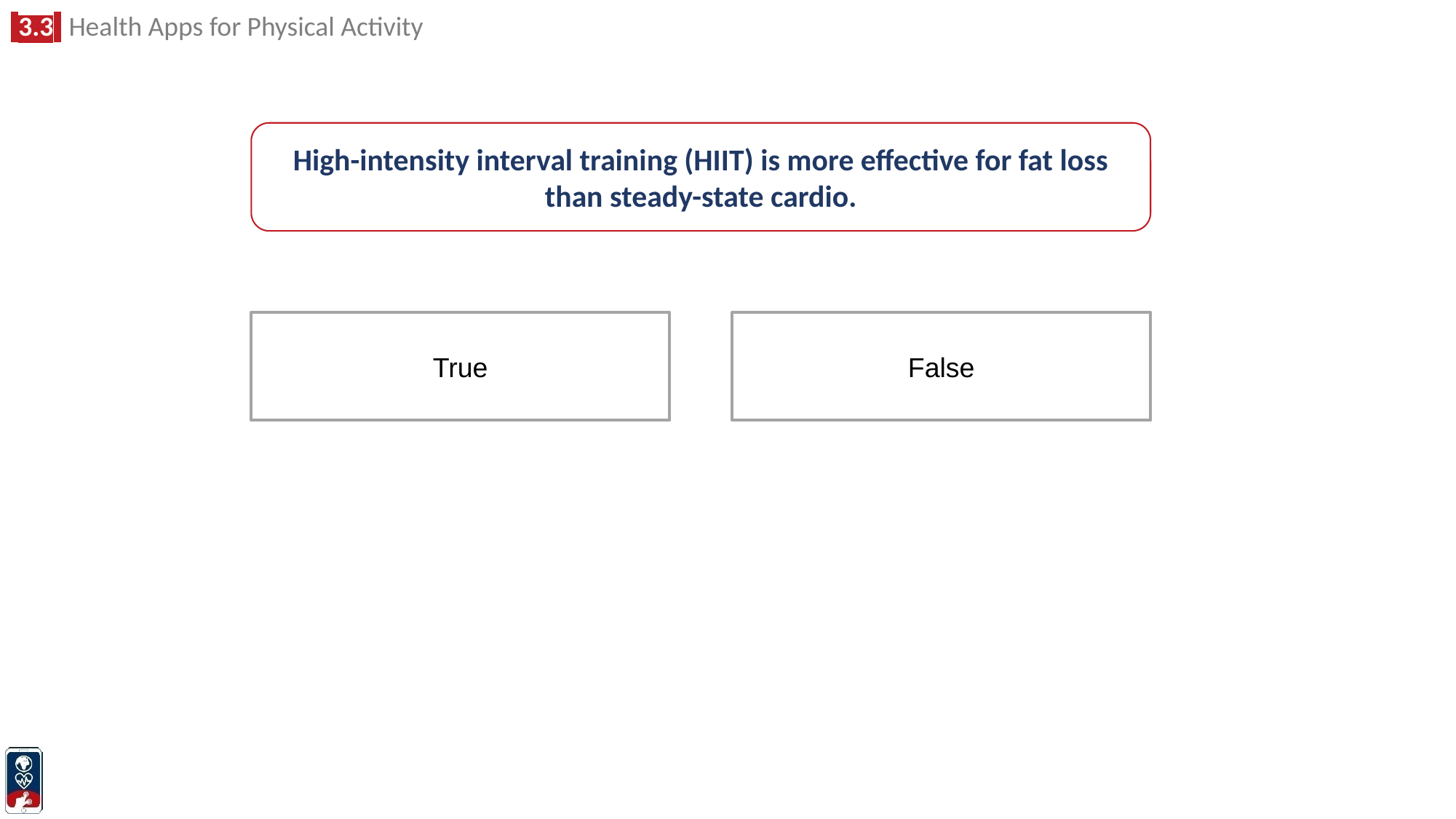

High-intensity interval training (HIIT) is more effective for fat loss than steady-state cardio.
True
False